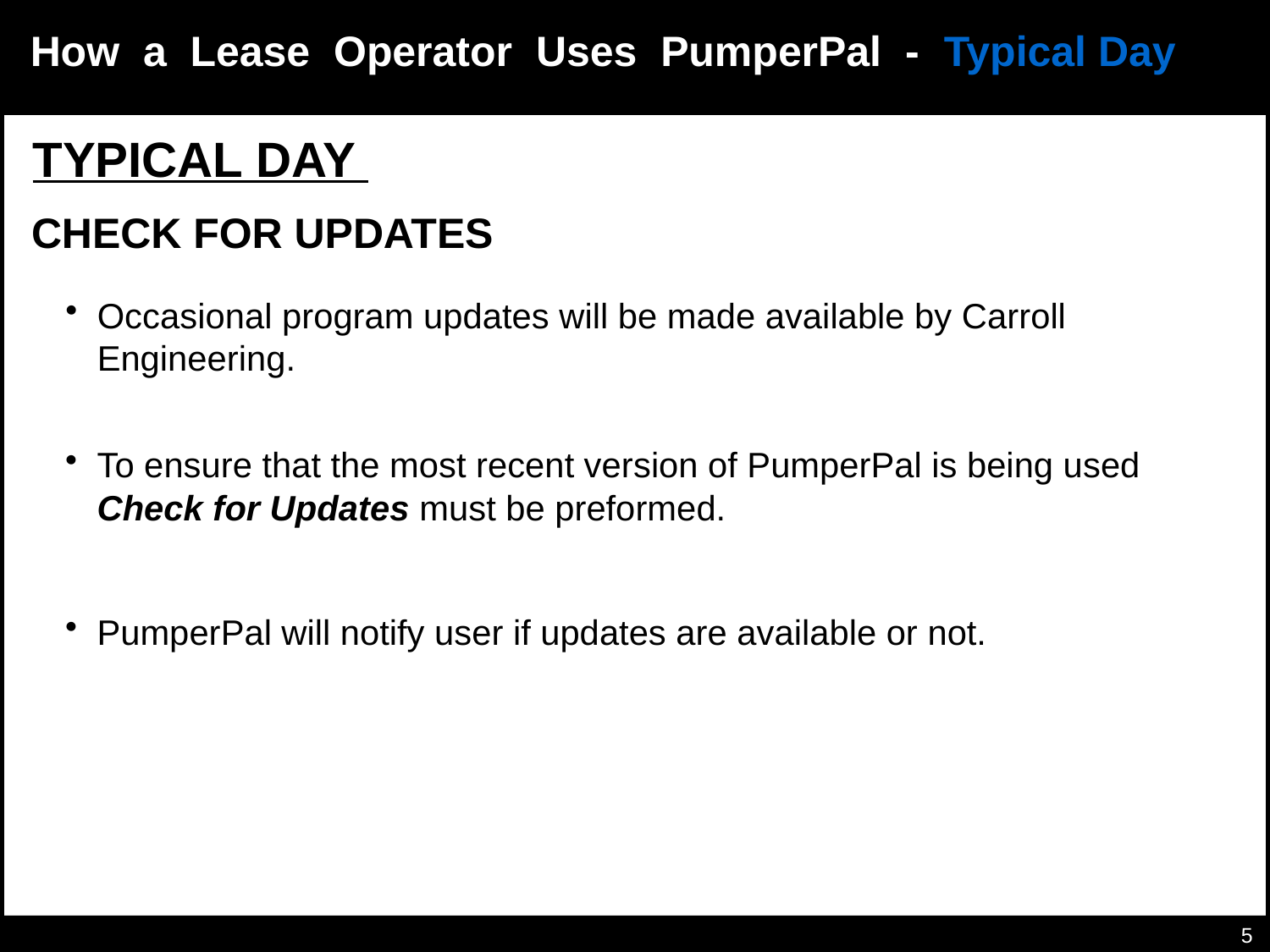

Updates
How  a  Lease  Operator  Uses  PumperPal  -  Typical Day
TYPICAL DAY
CHECK FOR UPDATES
Occasional program updates will be made available by Carroll Engineering.
To ensure that the most recent version of PumperPal is being used Check for Updates must be preformed.
PumperPal will notify user if updates are available or not.